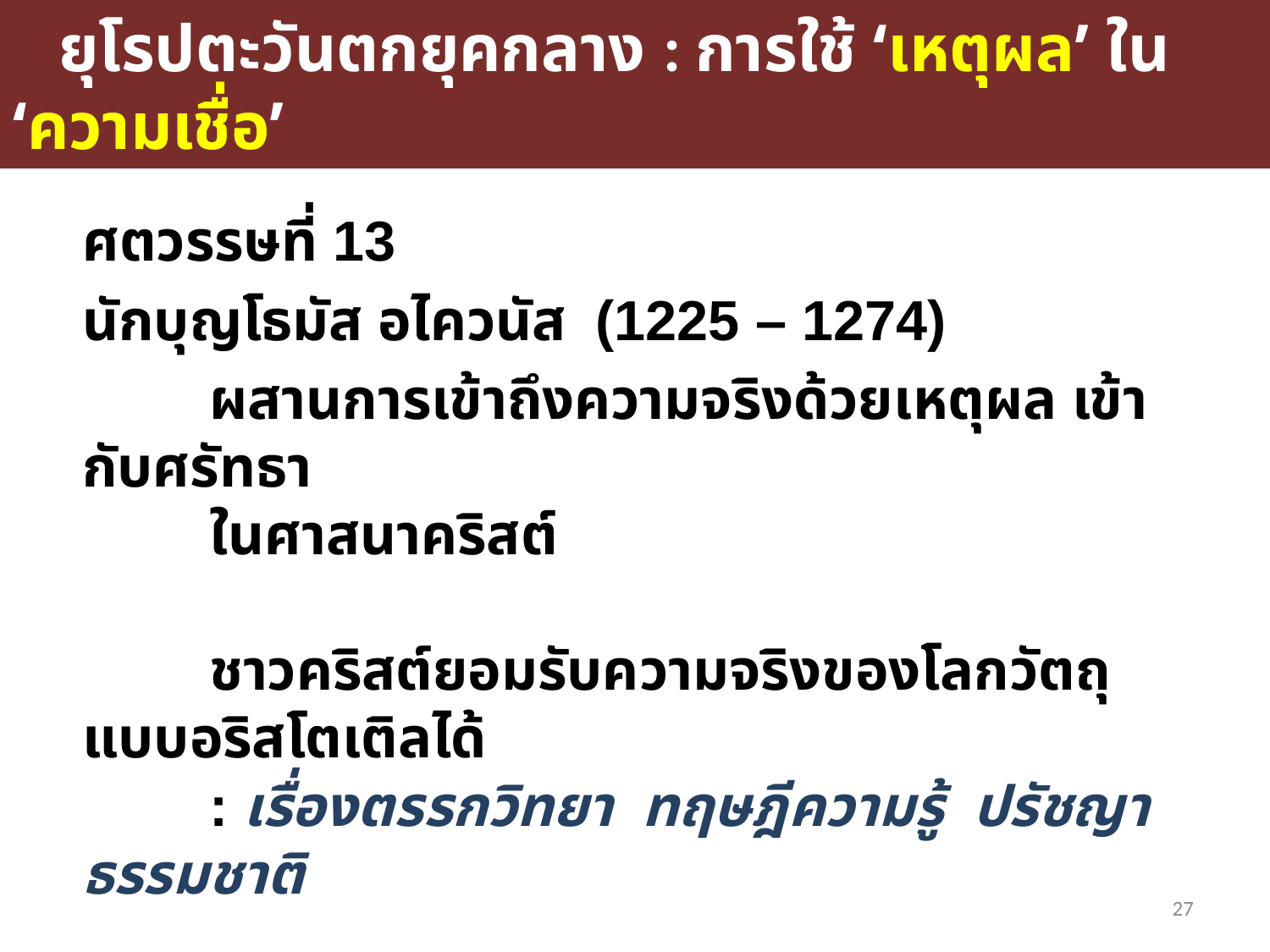

# ยุโรปตะวันตกยุคกลาง : การใช้ ‘เหตุผล’ ใน ‘ความเชื่อ’
ศตวรรษที่ 13
นักบุญโธมัส อไควนัส  (1225 – 1274)
	ผสานการเข้าถึงความจริงด้วยเหตุผล เข้ากับศรัทธา
	ในศาสนาคริสต์

	ชาวคริสต์ยอมรับความจริงของโลกวัตถุแบบอริสโตเติลได้
	: เรื่องตรรกวิทยา  ทฤษฎีความรู้  ปรัชญาธรรมชาติ
27